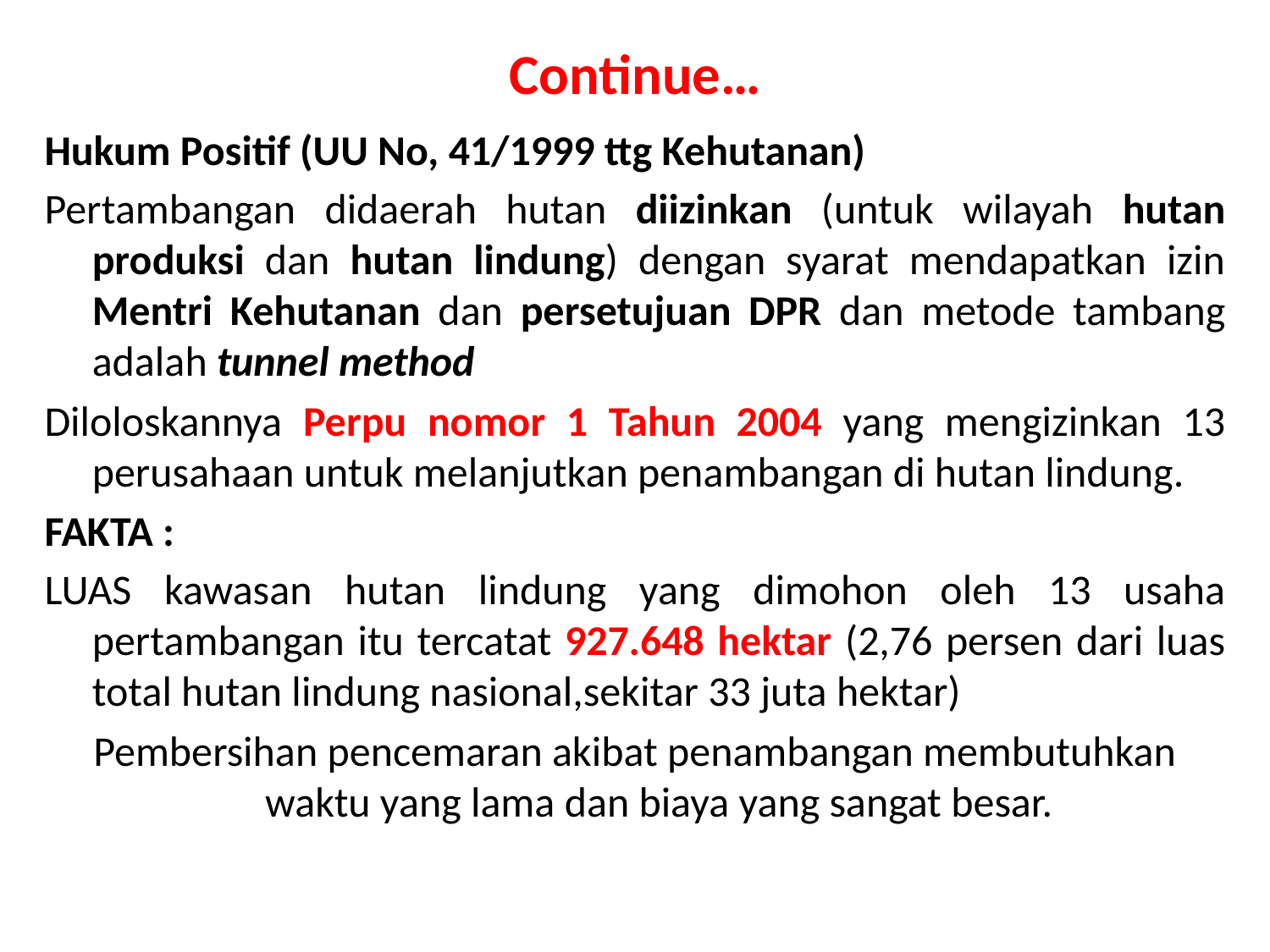

# Continue…
Hukum Positif (UU No, 41/1999 ttg Kehutanan)
Pertambangan didaerah hutan diizinkan (untuk wilayah hutan produksi dan hutan lindung) dengan syarat mendapatkan izin Mentri Kehutanan dan persetujuan DPR dan metode tambang adalah tunnel method
Diloloskannya Perpu nomor 1 Tahun 2004 yang mengizinkan 13 perusahaan untuk melanjutkan penambangan di hutan lindung.
FAKTA :
LUAS kawasan hutan lindung yang dimohon oleh 13 usaha pertambangan itu tercatat 927.648 hektar (2,76 persen dari luas total hutan lindung nasional,sekitar 33 juta hektar)
Pembersihan pencemaran akibat penambangan membutuhkan waktu yang lama dan biaya yang sangat besar.